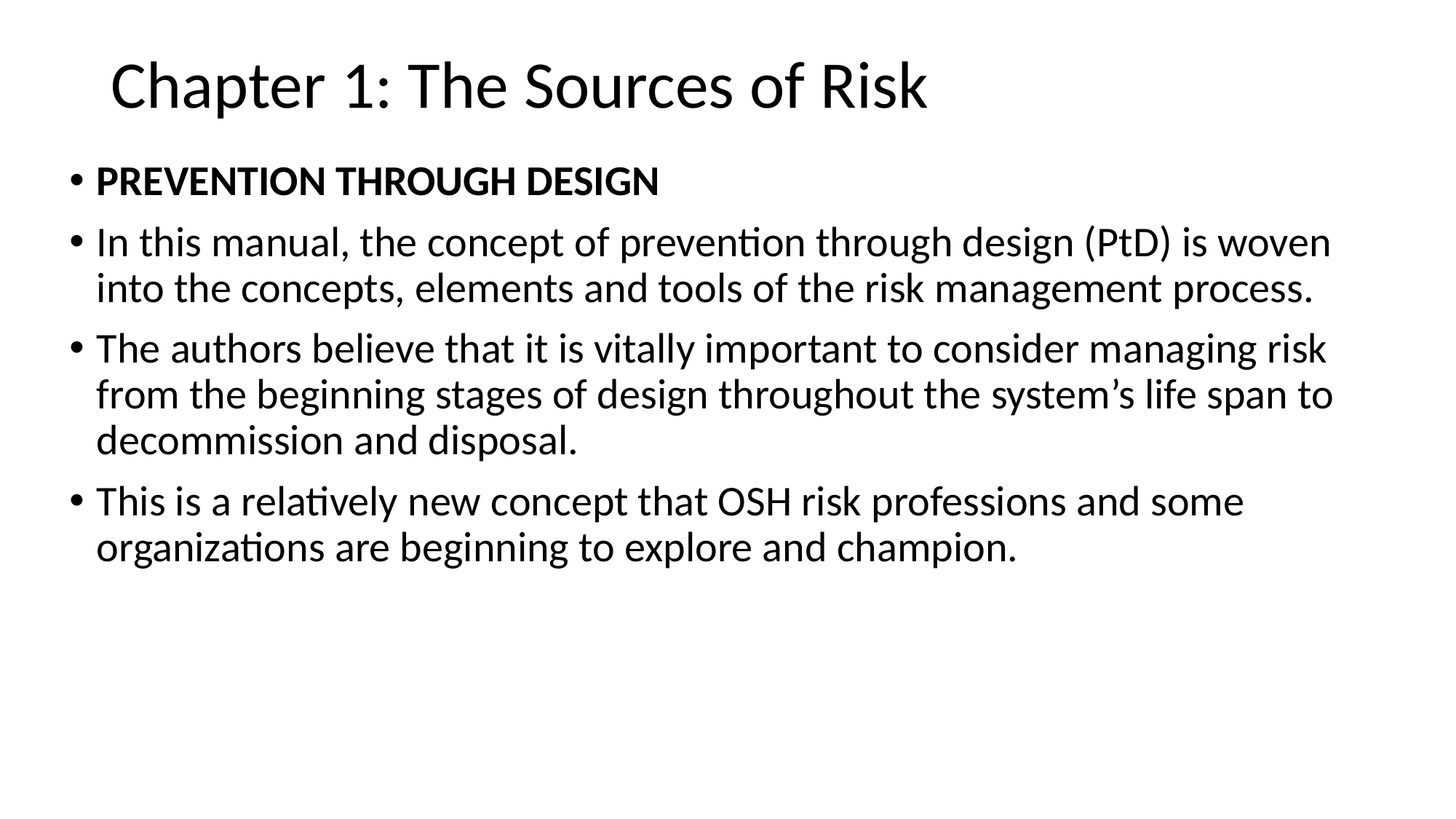

# Chapter 1: The Sources of Risk
PREVENTION THROUGH DESIGN
In this manual, the concept of prevention through design (PtD) is woven into the concepts, elements and tools of the risk management process.
The authors believe that it is vitally important to consider managing risk from the beginning stages of design throughout the system’s life span to decommission and disposal.
This is a relatively new concept that OSH risk professions and some organizations are beginning to explore and champion.